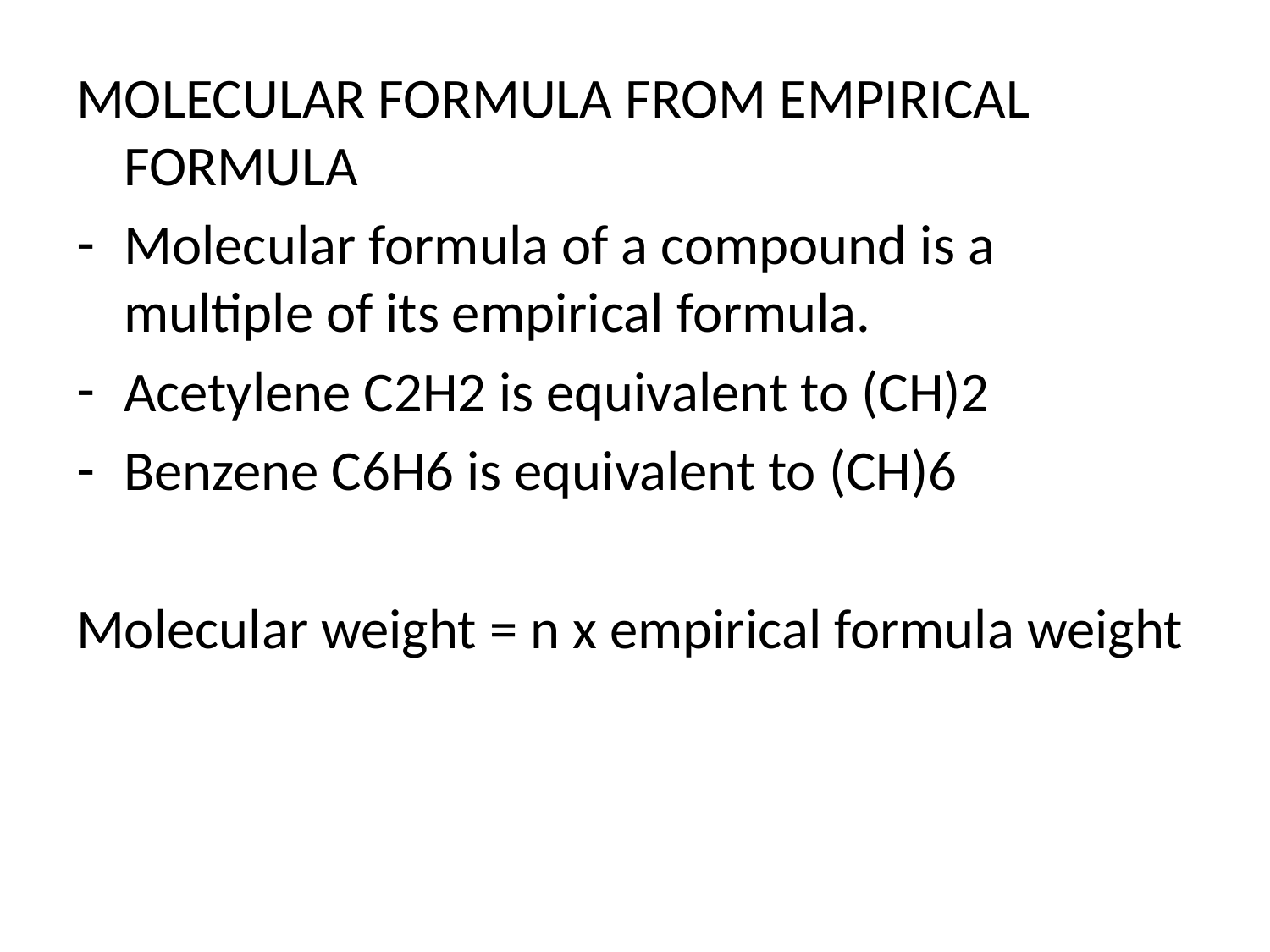

MOLECULAR FORMULA FROM EMPIRICAL FORMULA
Molecular formula of a compound is a multiple of its empirical formula.
Acetylene C2H2 is equivalent to (CH)2
Benzene C6H6 is equivalent to (CH)6

Molecular weight = n x empirical formula weight